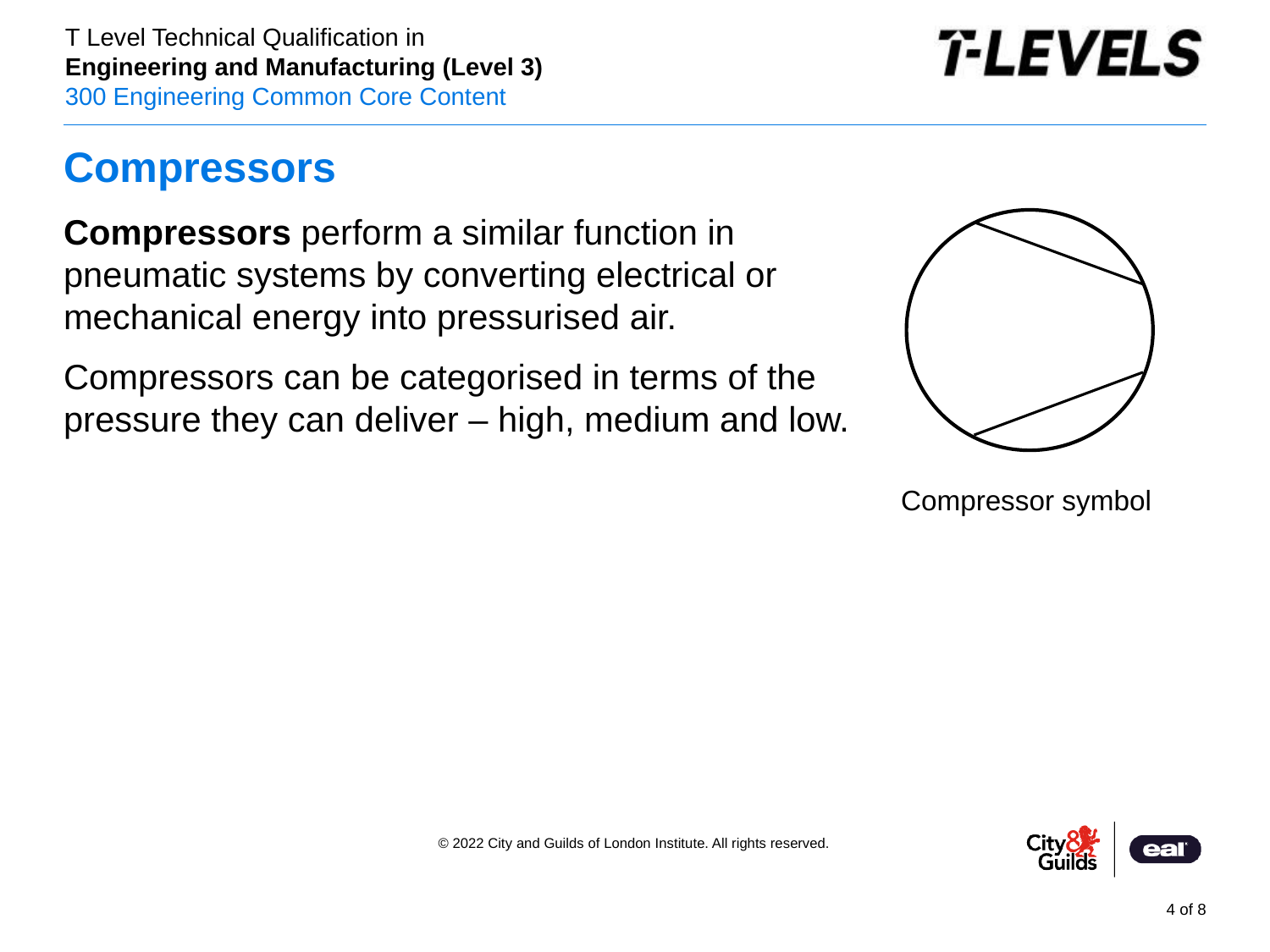

# Compressors
Compressors perform a similar function in pneumatic systems by converting electrical or mechanical energy into pressurised air.
Compressors can be categorised in terms of the pressure they can deliver – high, medium and low.

Compressor symbol